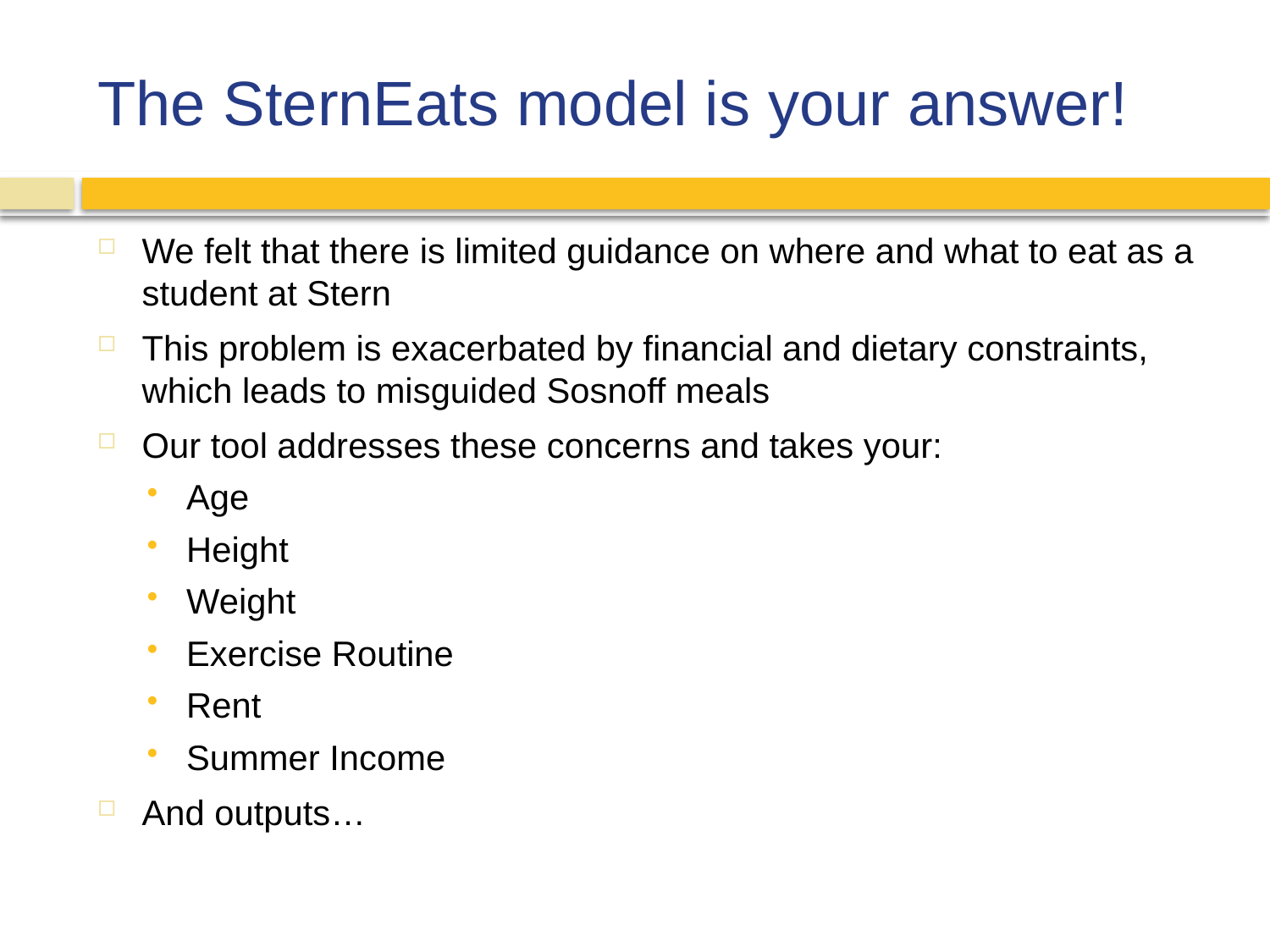

# The SternEats model is your answer!
We felt that there is limited guidance on where and what to eat as a student at Stern
This problem is exacerbated by financial and dietary constraints, which leads to misguided Sosnoff meals
Our tool addresses these concerns and takes your:
Age
Height
Weight
Exercise Routine
Rent
Summer Income
And outputs…